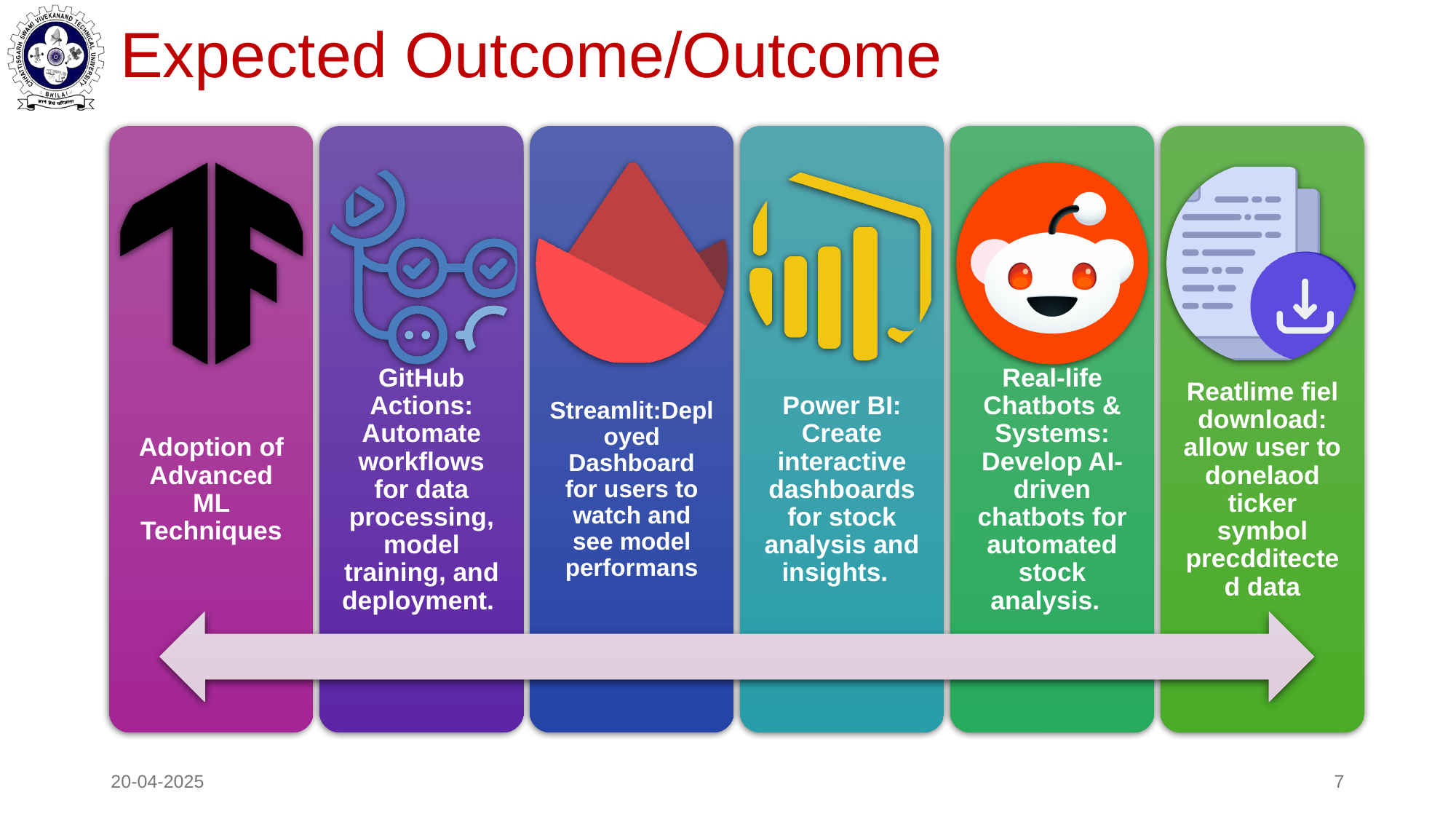

# Expected Outcome/Outcome
Adoption of Advanced ML Techniques
GitHub Actions: Automate workflows for data processing, model training, and deployment.
Streamlit:Deployed Dashboard for users to watch and see model performans
Power BI: Create interactive dashboards for stock analysis and insights.
Real-life Chatbots & Systems: Develop AI-driven chatbots for automated stock analysis.
Reatlime fiel download: allow user to donelaod ticker symbol precdditected data
20-04-2025
7